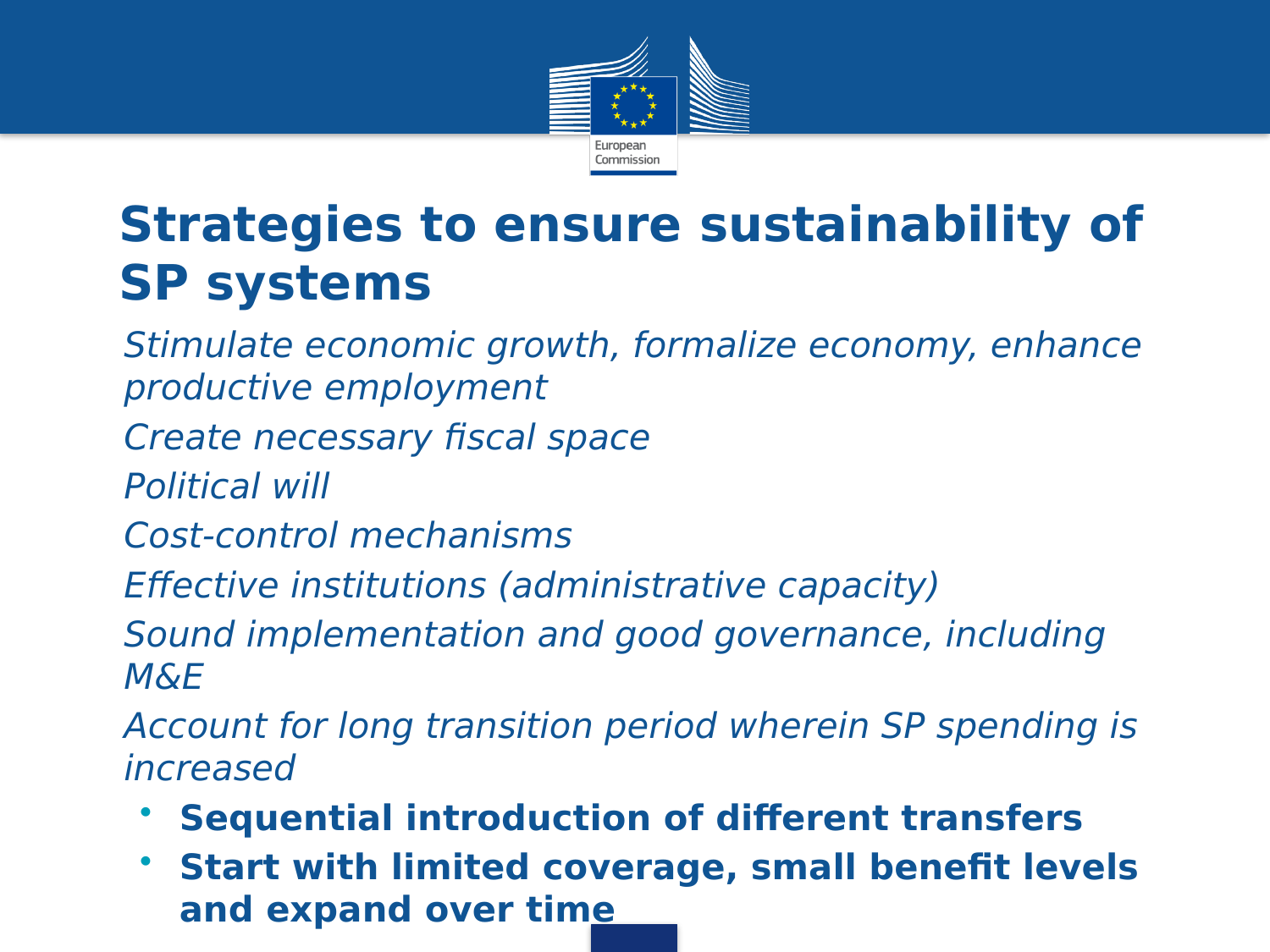

# Strategies to ensure sustainability of SP systems
Stimulate economic growth, formalize economy, enhance productive employment
Create necessary fiscal space
Political will
Cost-control mechanisms
Effective institutions (administrative capacity)
Sound implementation and good governance, including M&E
Account for long transition period wherein SP spending is increased
Sequential introduction of different transfers
Start with limited coverage, small benefit levels and expand over time